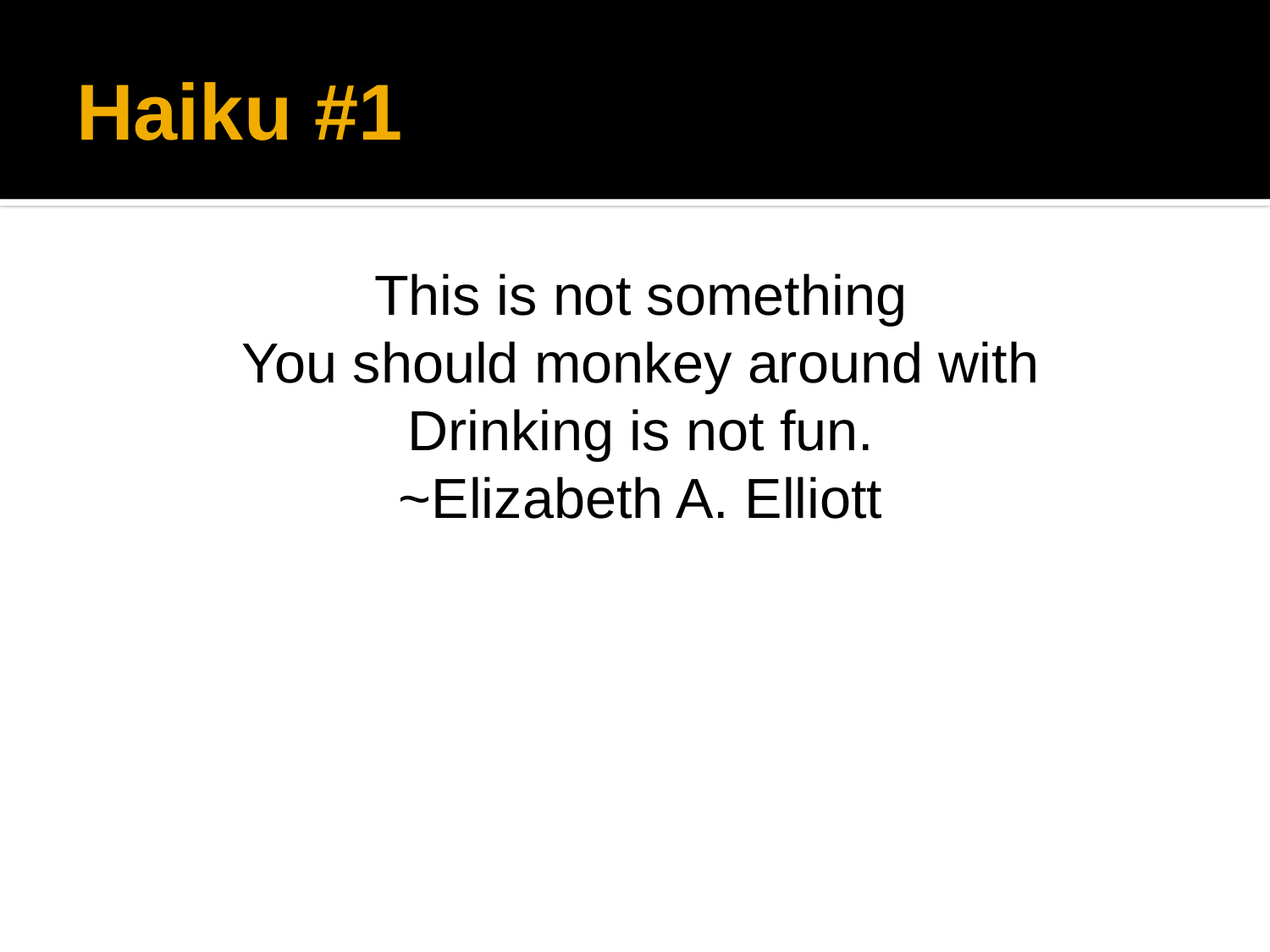

# Haiku #1
This is not something
You should monkey around with
Drinking is not fun.
~Elizabeth A. Elliott